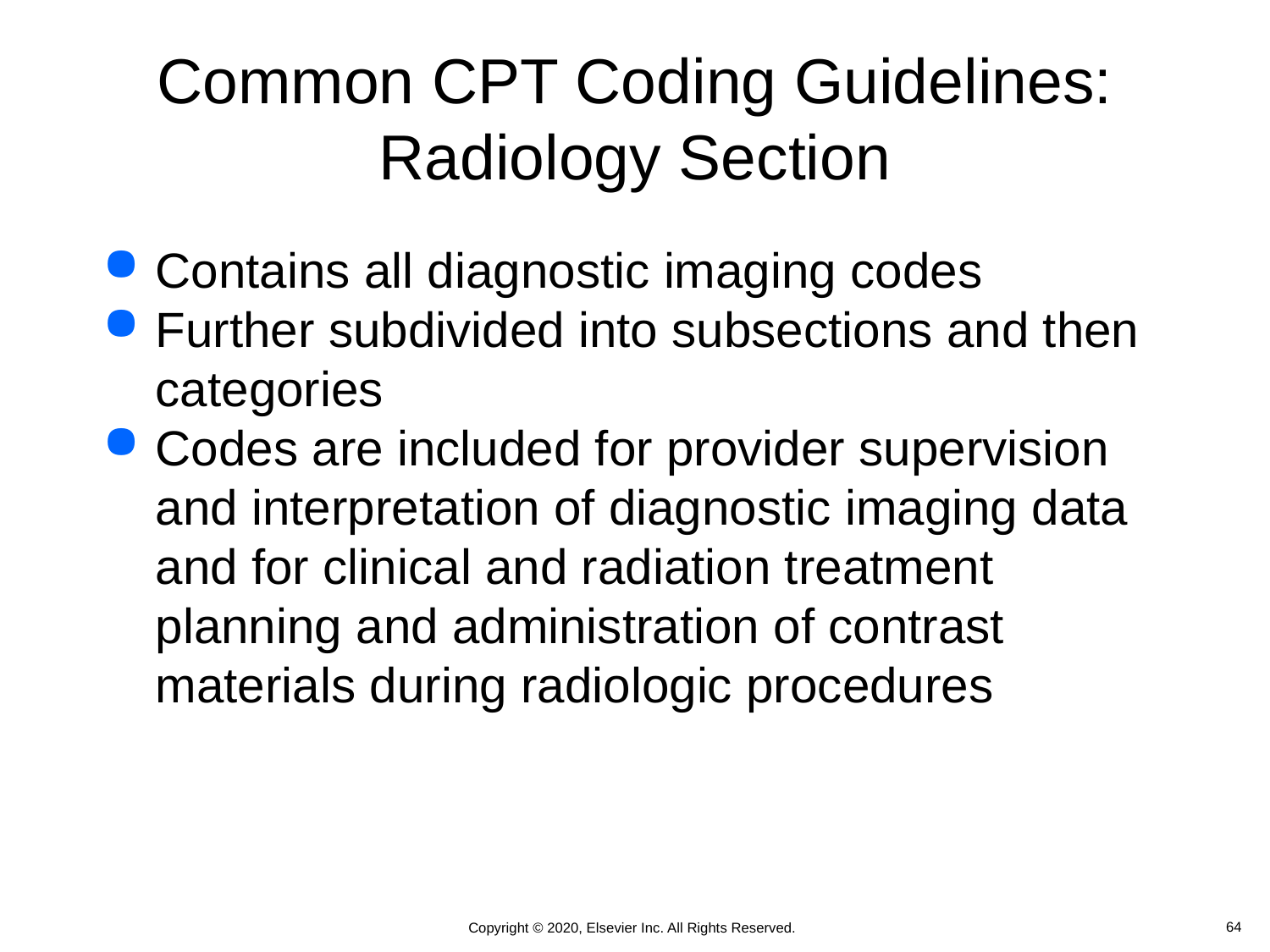

# Common CPT Coding Guidelines: Radiology Section
Contains all diagnostic imaging codes
Further subdivided into subsections and then categories
Codes are included for provider supervision and interpretation of diagnostic imaging data and for clinical and radiation treatment planning and administration of contrast materials during radiologic procedures

 64